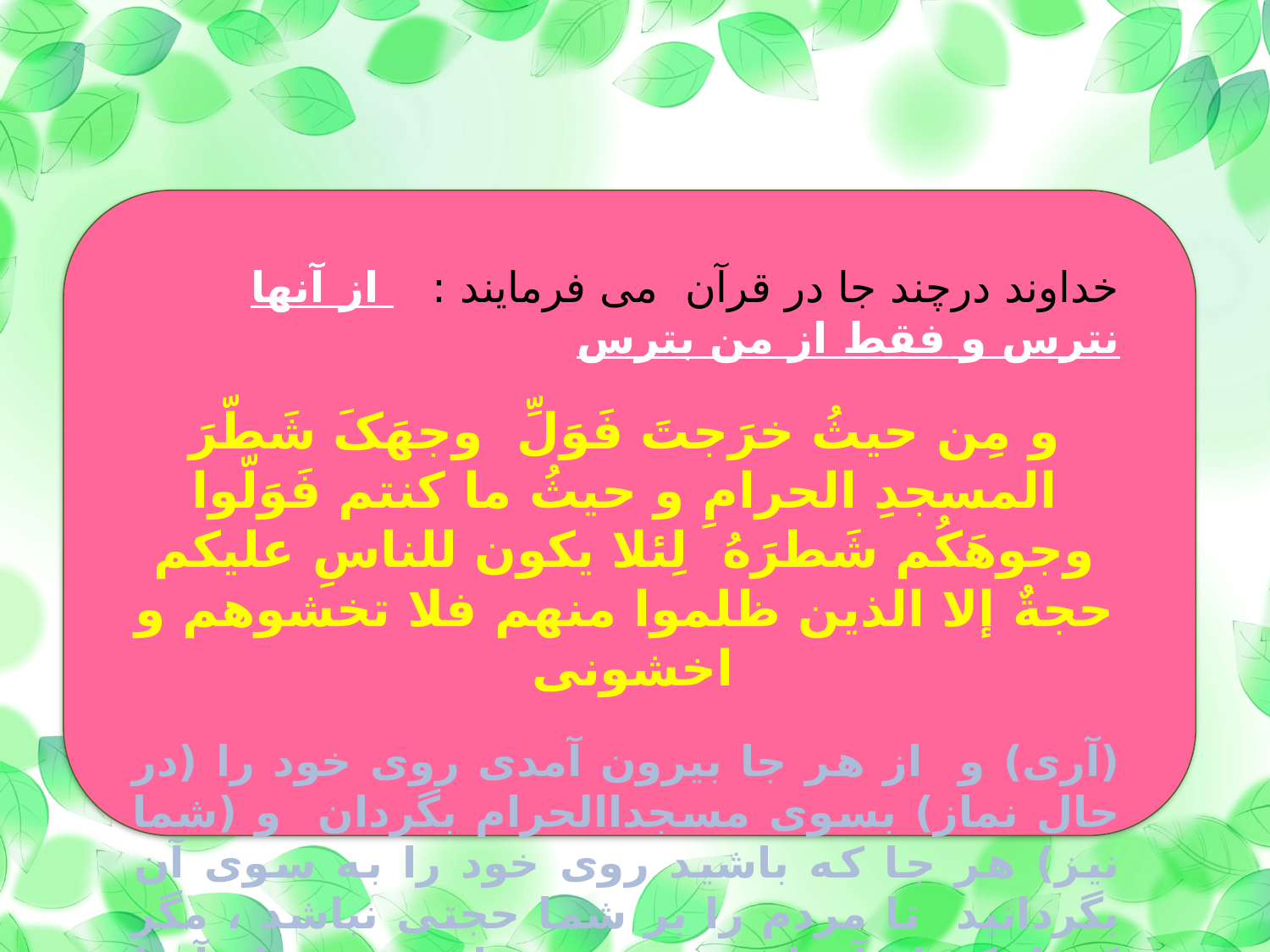

خداوند درچند جا در قرآن  می فرمایند :    از آنها نترس و فقط از من بترس

و مِن حیثُ خرَجتَ فَوَلِّ  وجهَکَ شَطّرَ المسجدِ الحرامِ و حیثُ ما کنتم فَوَلّوا وجوهَکُم شَطرَهُ  لِئلا یکون للناسِ علیکم حجةٌ إلا الذین ظلموا منهم فلا تخشوهم و اخشونی

(آری) و  از هر جا بیرون آمدی روی خود را (در حال نماز) بسوی مسجداالحرام بگردان  و (شما نیز) هر جا که باشید روی خود را به سوی آن بگردانید  تا مردم را بر شما حجتی نباشد ، مگر کسانیکه از آنها ستم ورزیده اند . پس از آنها نترسید و از من بترسید .